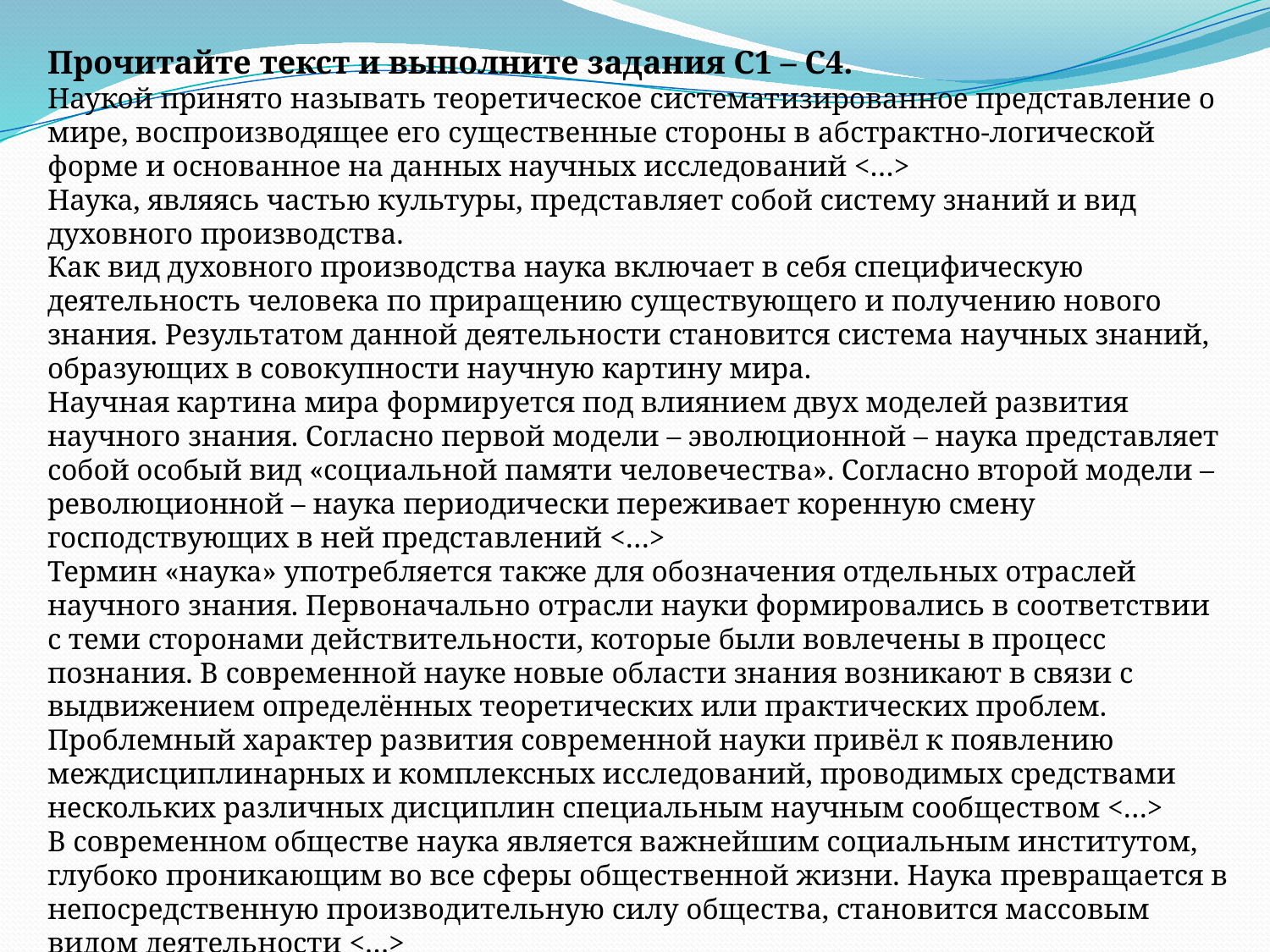

Прочитайте текст и выполните задания С1 – С4.
Наукой принято называть теоретическое систематизированное представление о мире, воспроизводящее его существенные стороны в абстрактно-логической форме и основанное на данных научных исследований <…>
Наука, являясь частью культуры, представляет собой систему знаний и вид духовного производства.
Как вид духовного производства наука включает в себя специфическую деятельность человека по приращению существующего и получению нового знания. Результатом данной деятельности становится система научных знаний, образующих в совокупности научную картину мира.
Научная картина мира формируется под влиянием двух моделей развития научного знания. Согласно первой модели – эволюционной – наука представляет собой особый вид «социальной памяти человечества». Согласно второй модели – революционной – наука периодически переживает коренную смену господствующих в ней представлений <…>
Термин «наука» употребляется также для обозначения отдельных отраслей научного знания. Первоначально отрасли науки формировались в соответствии с теми сторонами действительности, которые были вовлечены в процесс познания. В современной науке новые области знания возникают в связи с выдвижением определённых теоретических или практических проблем. Проблемный характер развития современной науки привёл к появлению междисциплинарных и комплексных исследований, проводимых средствами нескольких различных дисциплин специальным научным сообществом <…>
В современном обществе наука является важнейшим социальным институтом, глубоко проникающим во все сферы общественной жизни. Наука превращается в непосредственную производительную силу общества, становится массовым видом деятельности <…>
(И. В. Безбородова, М. Б. Буланова и др.)